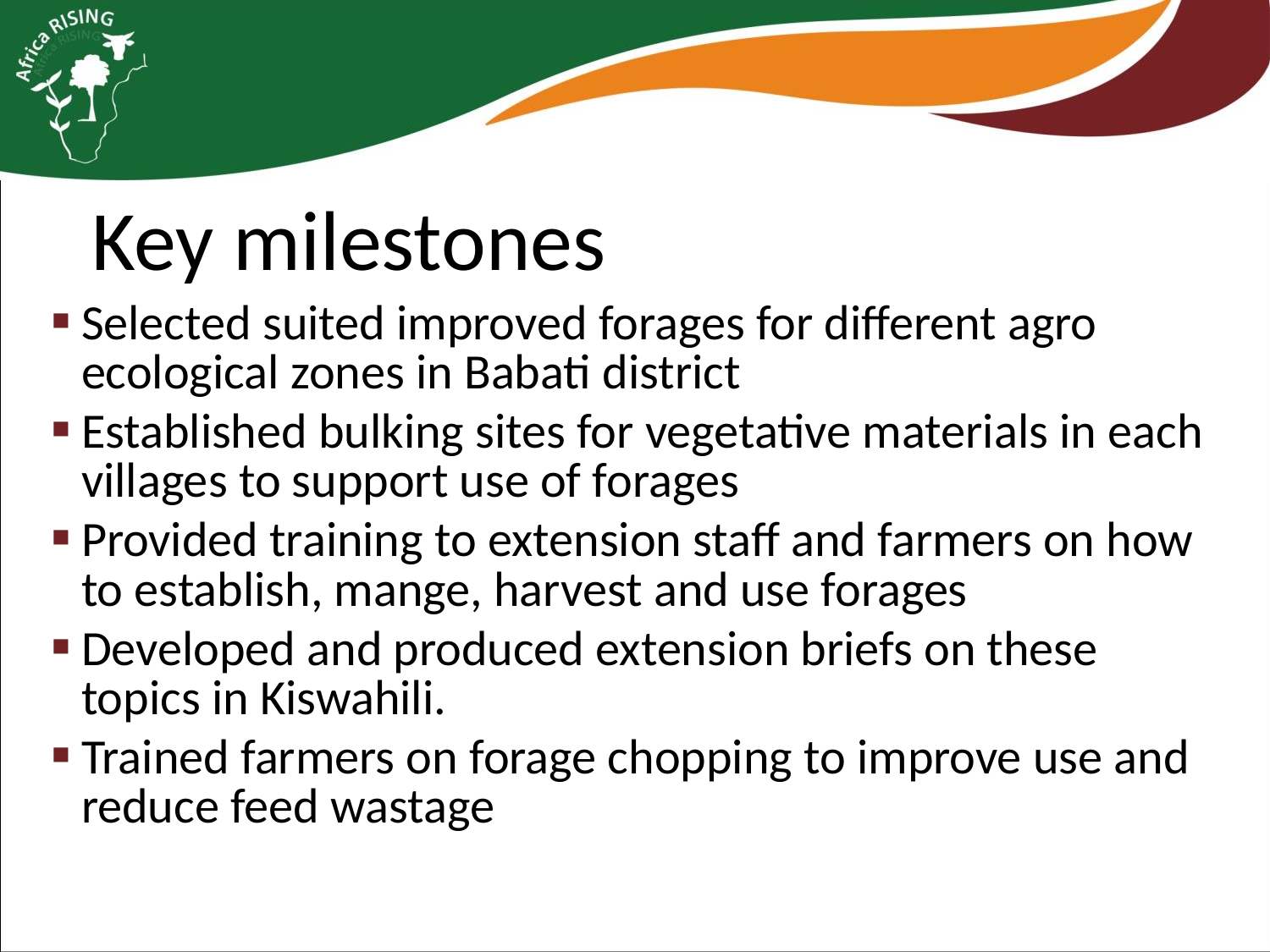

Key milestones
Selected suited improved forages for different agro ecological zones in Babati district
Established bulking sites for vegetative materials in each villages to support use of forages
Provided training to extension staff and farmers on how to establish, mange, harvest and use forages
Developed and produced extension briefs on these topics in Kiswahili.
Trained farmers on forage chopping to improve use and reduce feed wastage